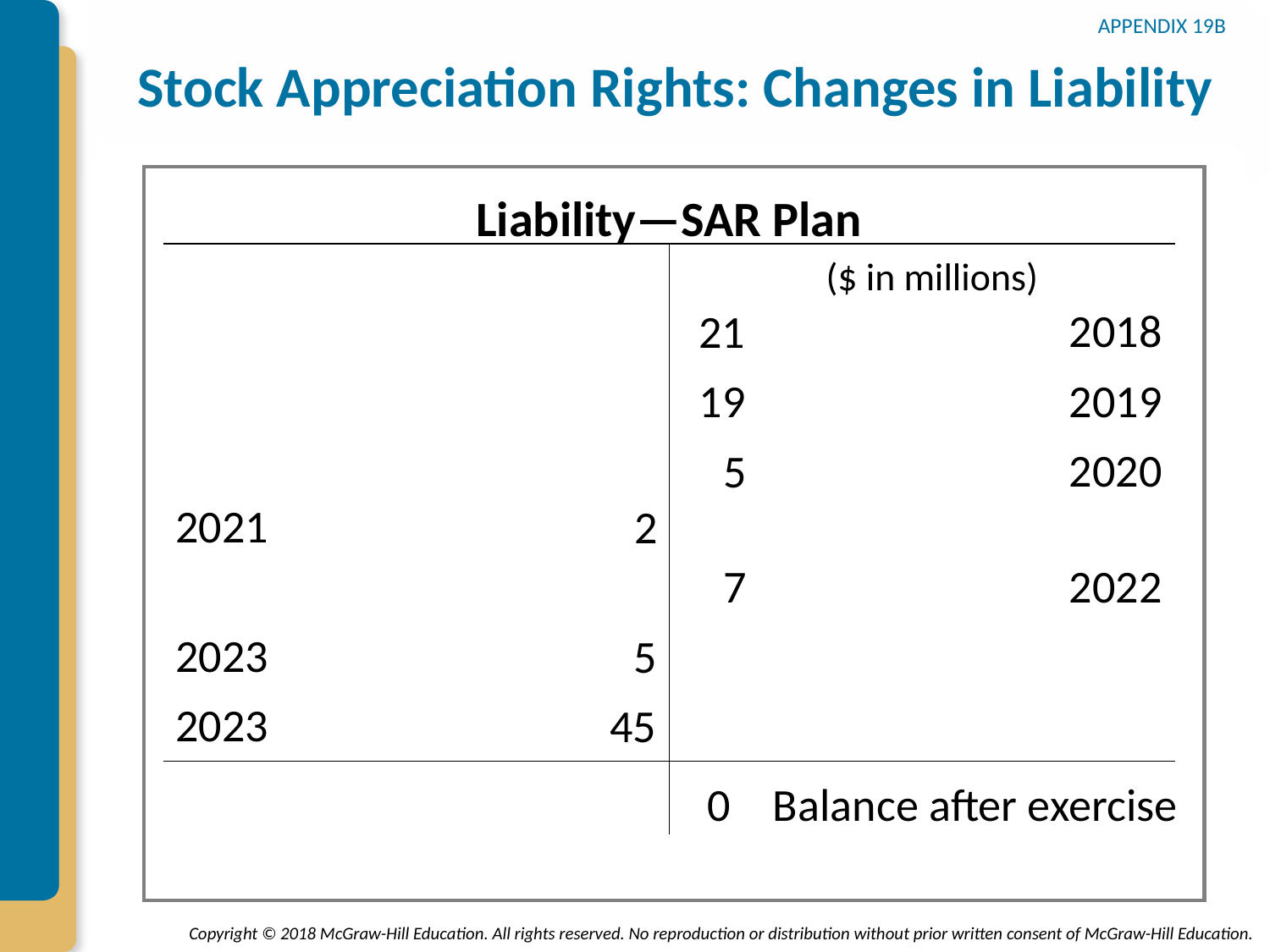

# Stock Appreciation Rights: Changes in Liability
APPENDIX 19B

Liability—SAR Plan
($ in millions)
21
2018
19
2019
5
2020
2021
2
7
2022
2023
5
2023
45
0
Balance after exercise